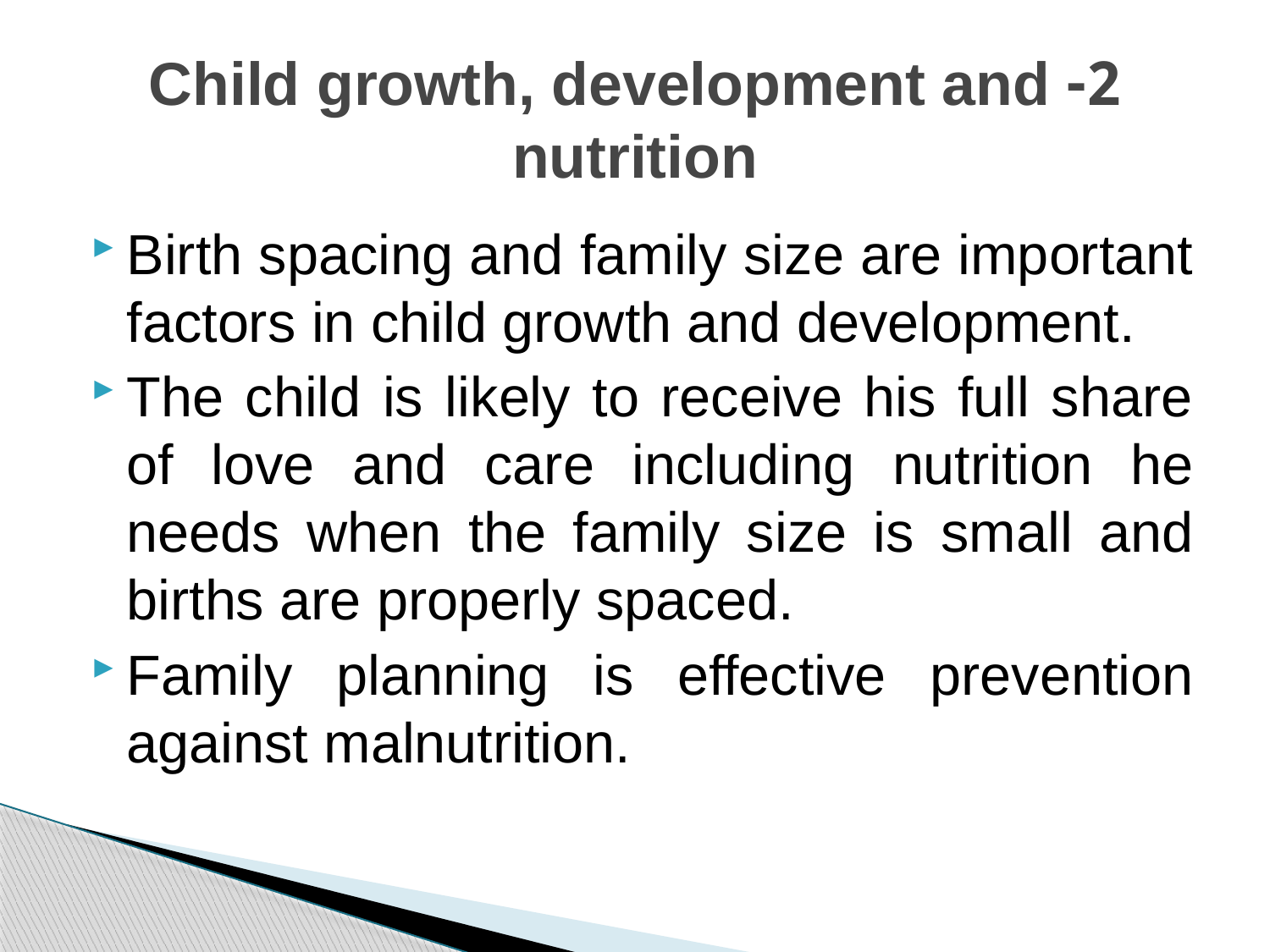

# 2- Child growth, development and nutrition
Birth spacing and family size are important factors in child growth and development.
The child is likely to receive his full share of love and care including nutrition he needs when the family size is small and births are properly spaced.
Family planning is effective prevention against malnutrition.